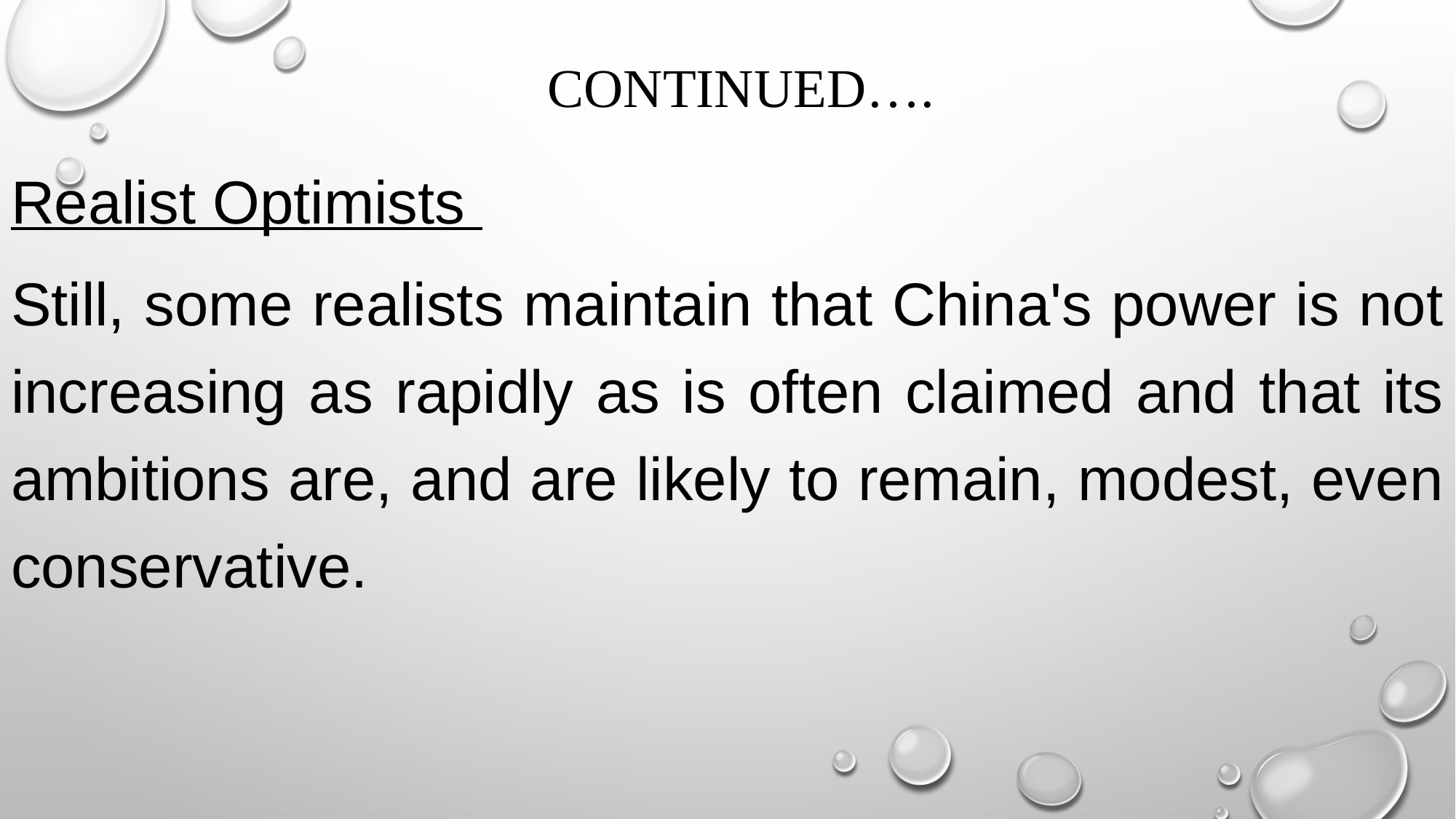

# continued….
Realist Optimists
Still, some realists maintain that China's power is not increasing as rapidly as is often claimed and that its ambitions are, and are likely to remain, modest, even conservative.